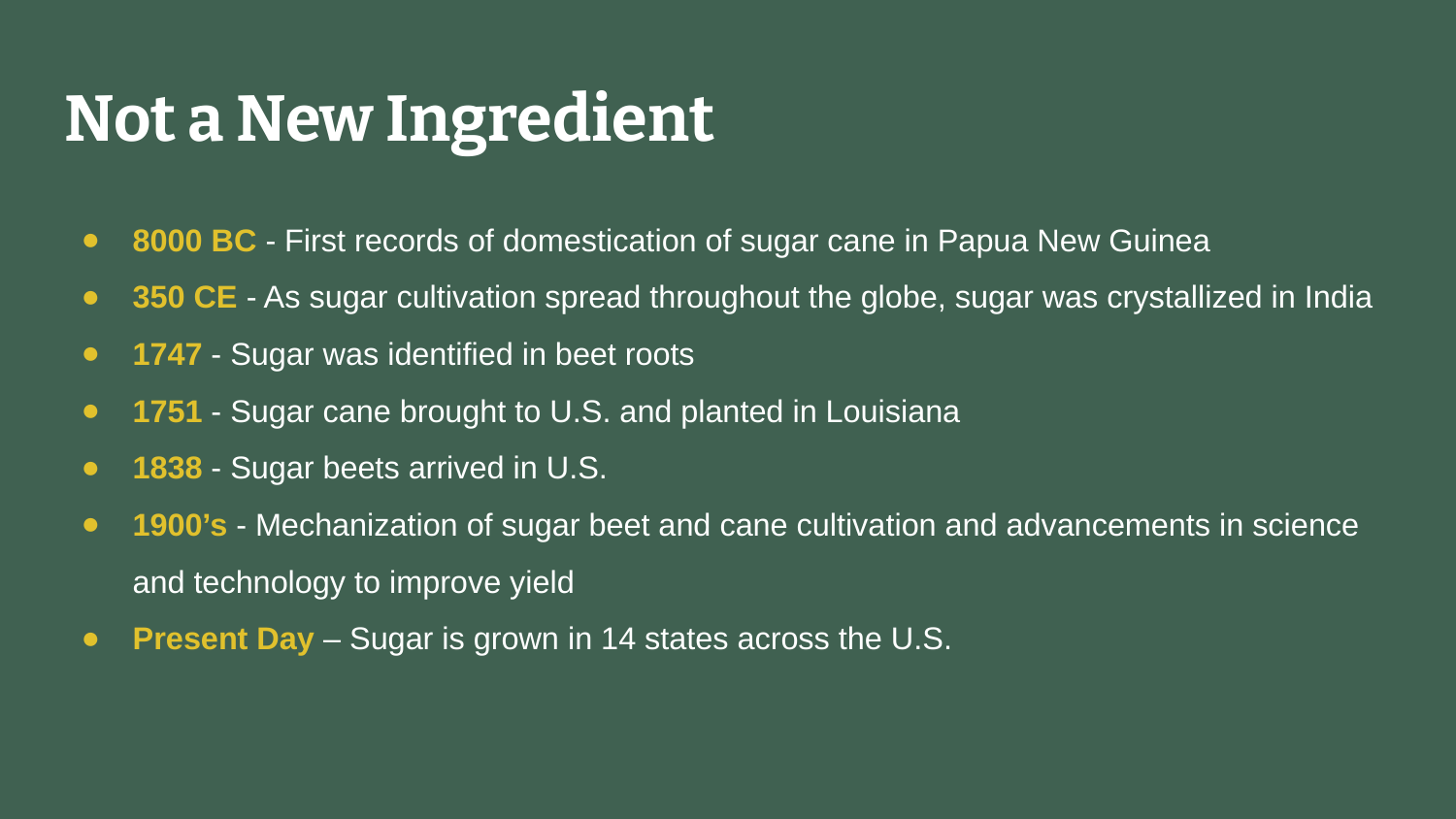

# Not a New Ingredient
8000 BC - First records of domestication of sugar cane in Papua New Guinea
350 CE - As sugar cultivation spread throughout the globe, sugar was crystallized in India
1747 - Sugar was identified in beet roots
1751 - Sugar cane brought to U.S. and planted in Louisiana
1838 - Sugar beets arrived in U.S.
1900’s - Mechanization of sugar beet and cane cultivation and advancements in science and technology to improve yield
Present Day – Sugar is grown in 14 states across the U.S.